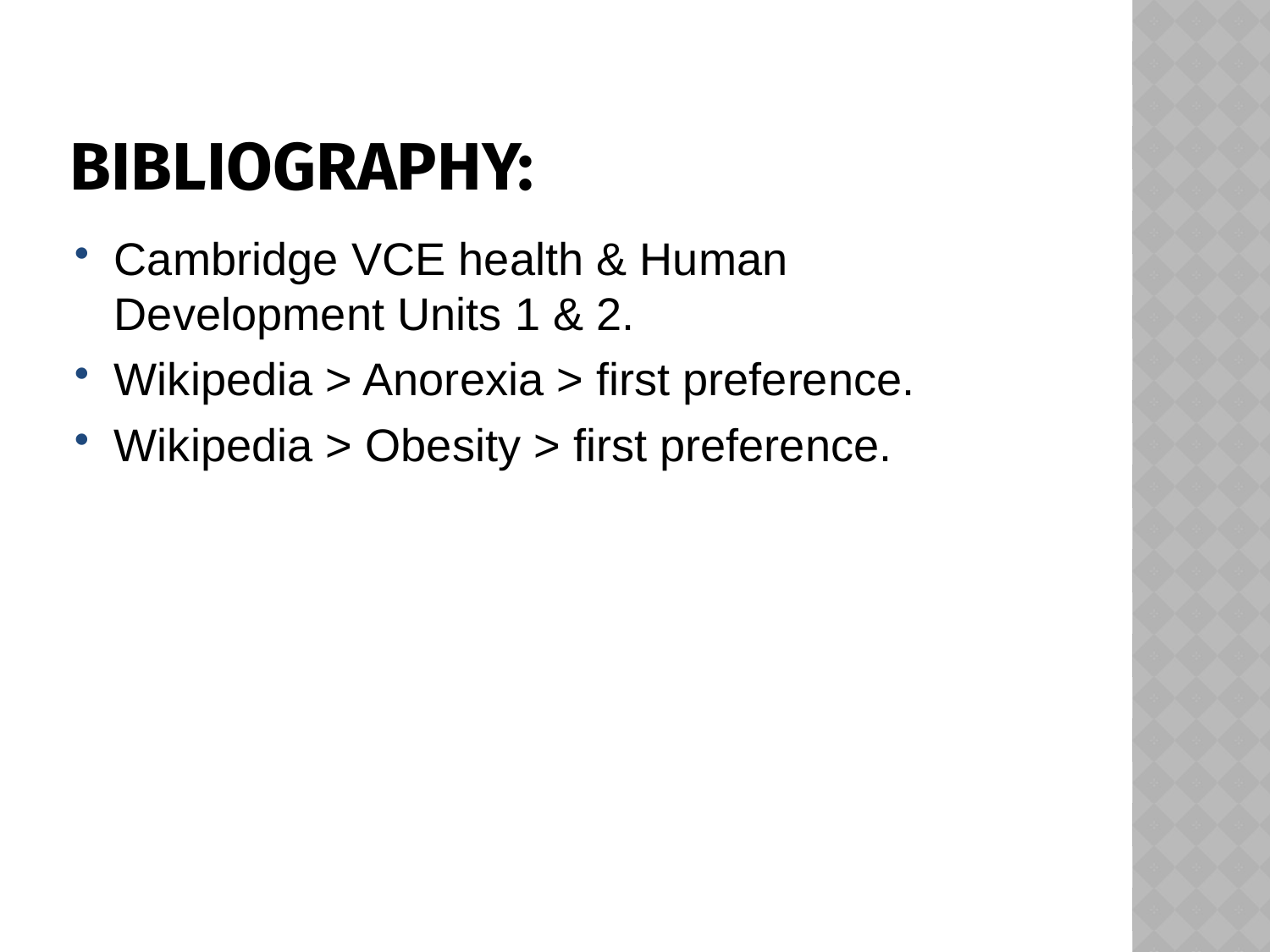

# Bibliography:
Cambridge VCE health & Human Development Units 1 & 2.
Wikipedia > Anorexia > first preference.
Wikipedia > Obesity > first preference.